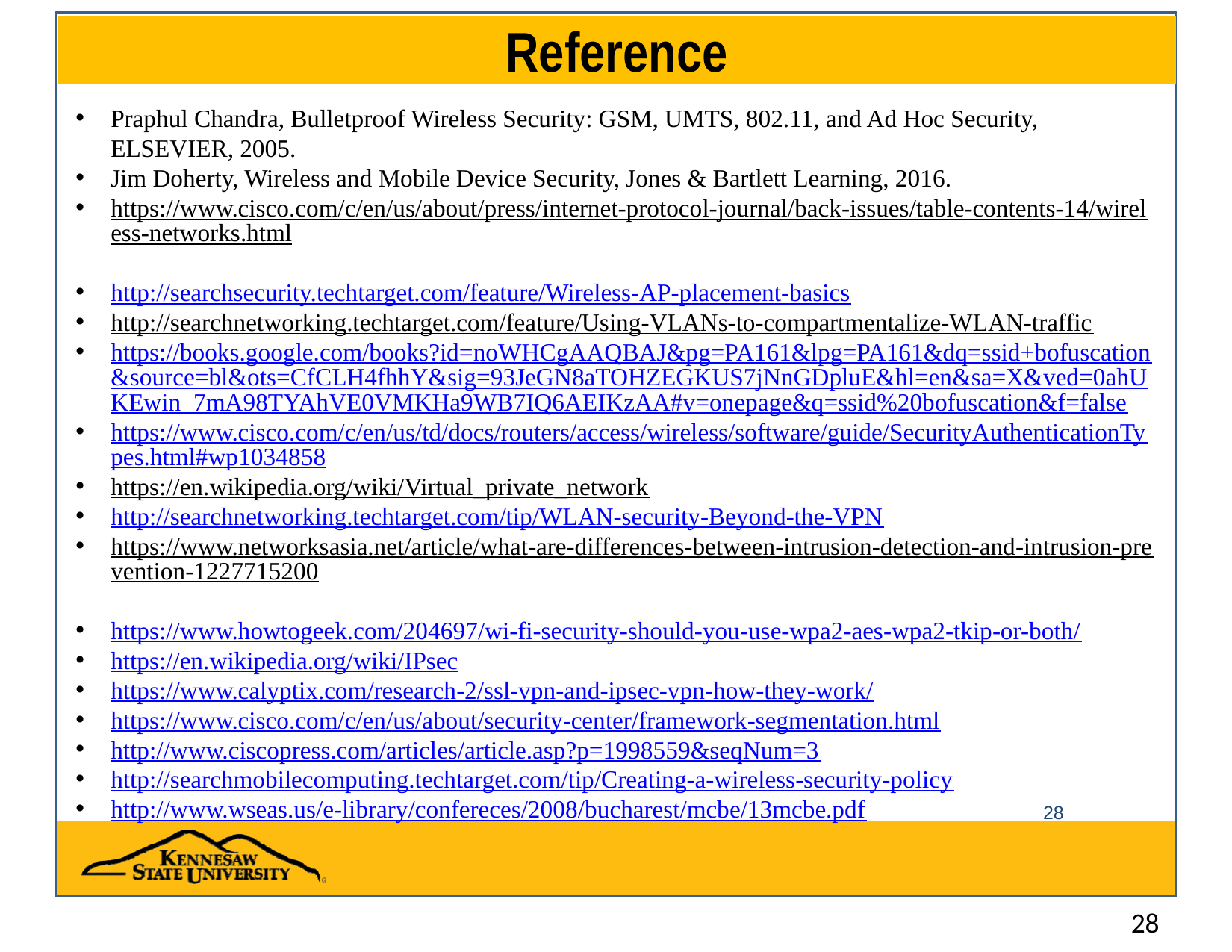

# Reference
Praphul Chandra, Bulletproof Wireless Security: GSM, UMTS, 802.11, and Ad Hoc Security, ELSEVIER, 2005.
Jim Doherty, Wireless and Mobile Device Security, Jones & Bartlett Learning, 2016.
https://www.cisco.com/c/en/us/about/press/internet-protocol-journal/back-issues/table-contents-14/wireless-networks.html
http://searchsecurity.techtarget.com/feature/Wireless-AP-placement-basics
http://searchnetworking.techtarget.com/feature/Using-VLANs-to-compartmentalize-WLAN-traffic
https://books.google.com/books?id=noWHCgAAQBAJ&pg=PA161&lpg=PA161&dq=ssid+bofuscation&source=bl&ots=CfCLH4fhhY&sig=93JeGN8aTOHZEGKUS7jNnGDpluE&hl=en&sa=X&ved=0ahUKEwin_7mA98TYAhVE0VMKHa9WB7IQ6AEIKzAA#v=onepage&q=ssid%20bofuscation&f=false
https://www.cisco.com/c/en/us/td/docs/routers/access/wireless/software/guide/SecurityAuthenticationTypes.html#wp1034858
https://en.wikipedia.org/wiki/Virtual_private_network
http://searchnetworking.techtarget.com/tip/WLAN-security-Beyond-the-VPN
https://www.networksasia.net/article/what-are-differences-between-intrusion-detection-and-intrusion-prevention-1227715200
https://www.howtogeek.com/204697/wi-fi-security-should-you-use-wpa2-aes-wpa2-tkip-or-both/
https://en.wikipedia.org/wiki/IPsec
https://www.calyptix.com/research-2/ssl-vpn-and-ipsec-vpn-how-they-work/
https://www.cisco.com/c/en/us/about/security-center/framework-segmentation.html
http://www.ciscopress.com/articles/article.asp?p=1998559&seqNum=3
http://searchmobilecomputing.techtarget.com/tip/Creating-a-wireless-security-policy
http://www.wseas.us/e-library/confereces/2008/bucharest/mcbe/13mcbe.pdf
28